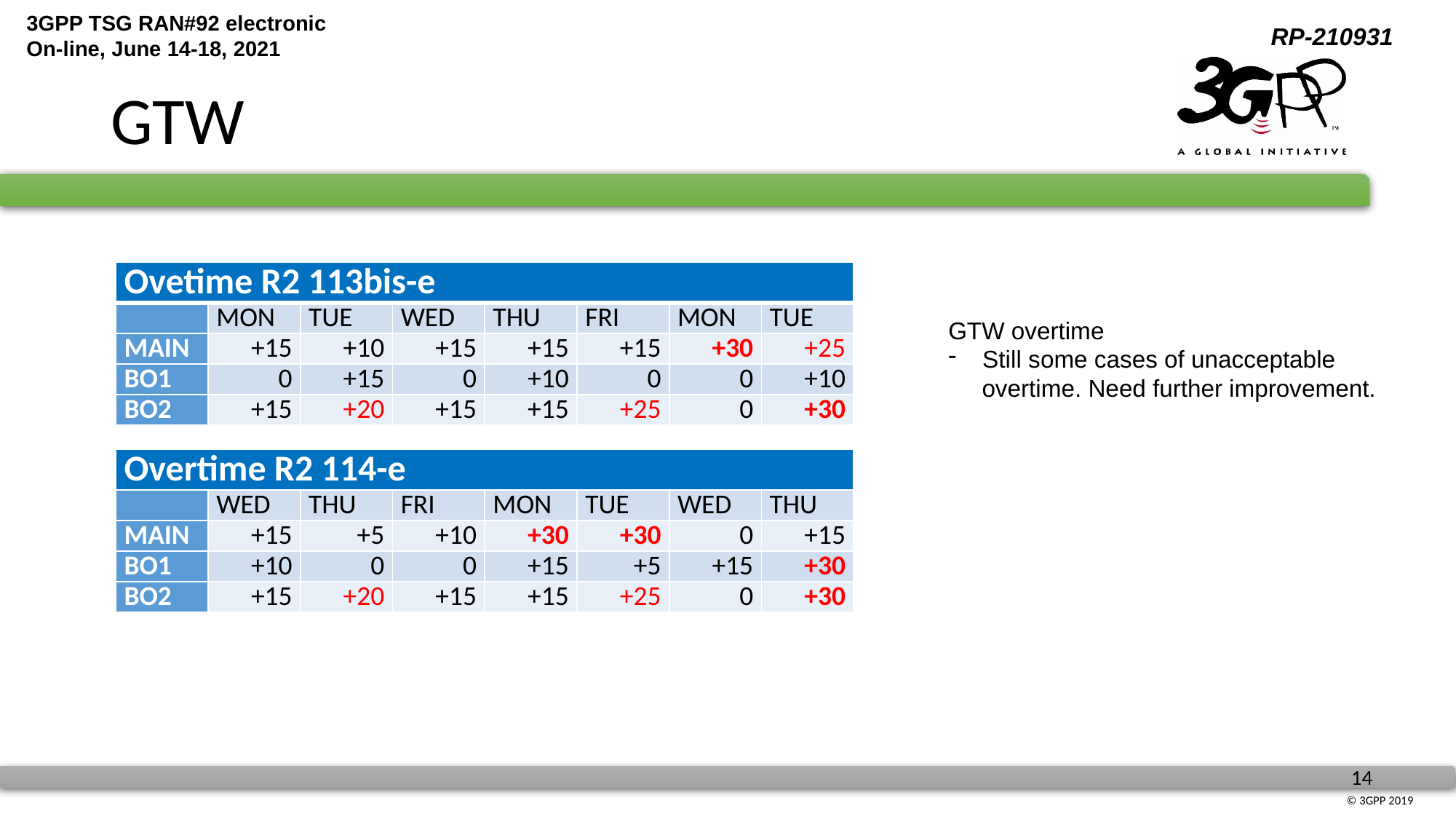

# GTW
| Ovetime R2 113bis-e |  |  |  |  |  |  |  |
| --- | --- | --- | --- | --- | --- | --- | --- |
|  | MON | TUE | WED | THU | FRI | MON | TUE |
| MAIN | +15 | +10 | +15 | +15 | +15 | +30 | +25 |
| BO1 | 0 | +15 | 0 | +10 | 0 | 0 | +10 |
| BO2 | +15 | +20 | +15 | +15 | +25 | 0 | +30 |
|  |  |  |  |  |  |  |  |
| Overtime R2 114-e |  |  |  |  |  |  |  |
|  | WED | THU | FRI | MON | TUE | WED | THU |
| MAIN | +15 | +5 | +10 | +30 | +30 | 0 | +15 |
| BO1 | +10 | 0 | 0 | +15 | +5 | +15 | +30 |
| BO2 | +15 | +20 | +15 | +15 | +25 | 0 | +30 |
GTW overtime
Still some cases of unacceptable
     overtime. Need further improvement.